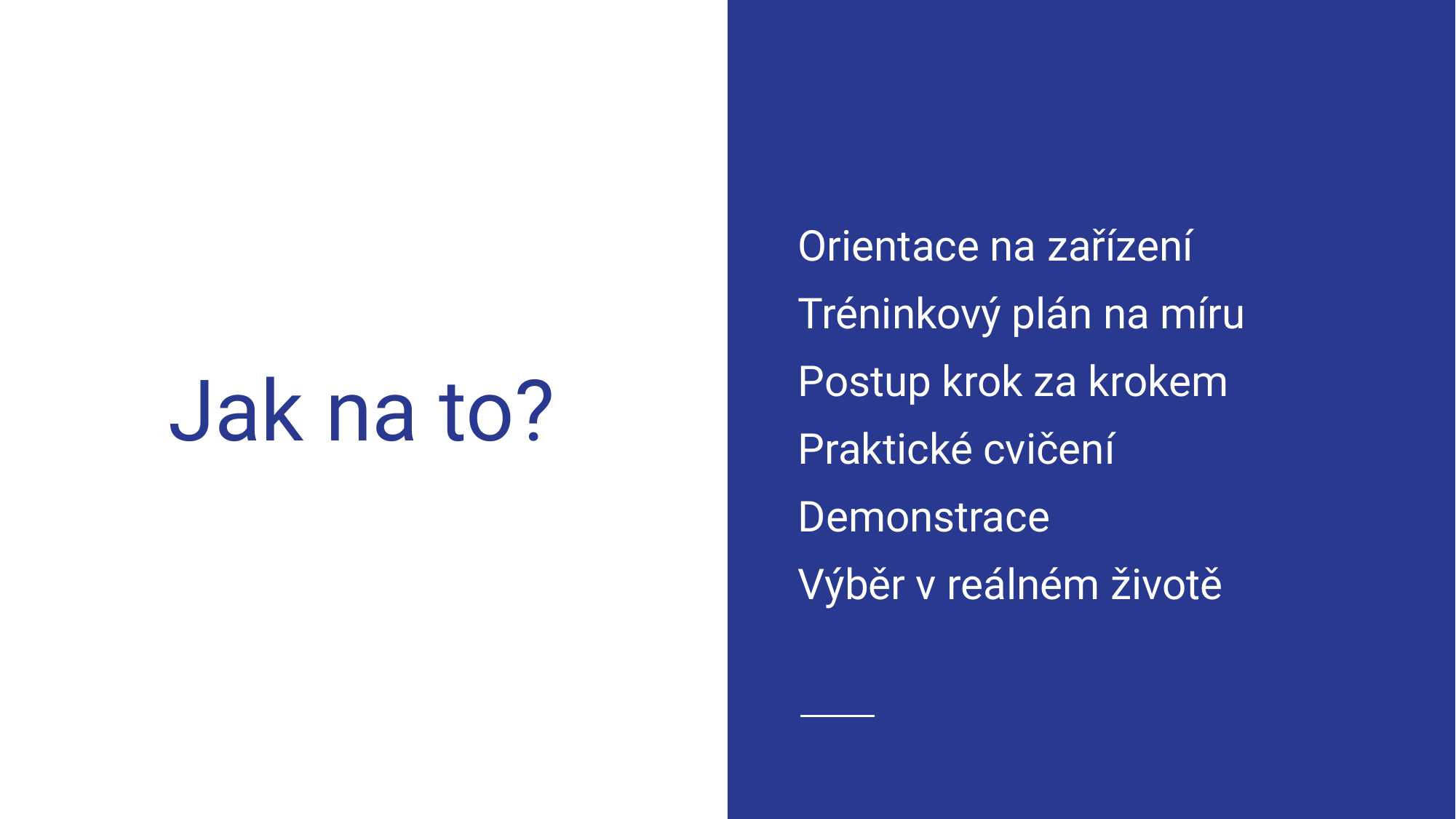

Orientace na zařízení
Tréninkový plán na míru
Postup krok za krokem
Praktické cvičení
Demonstrace
Výběr v reálném životě
# Jak na to?